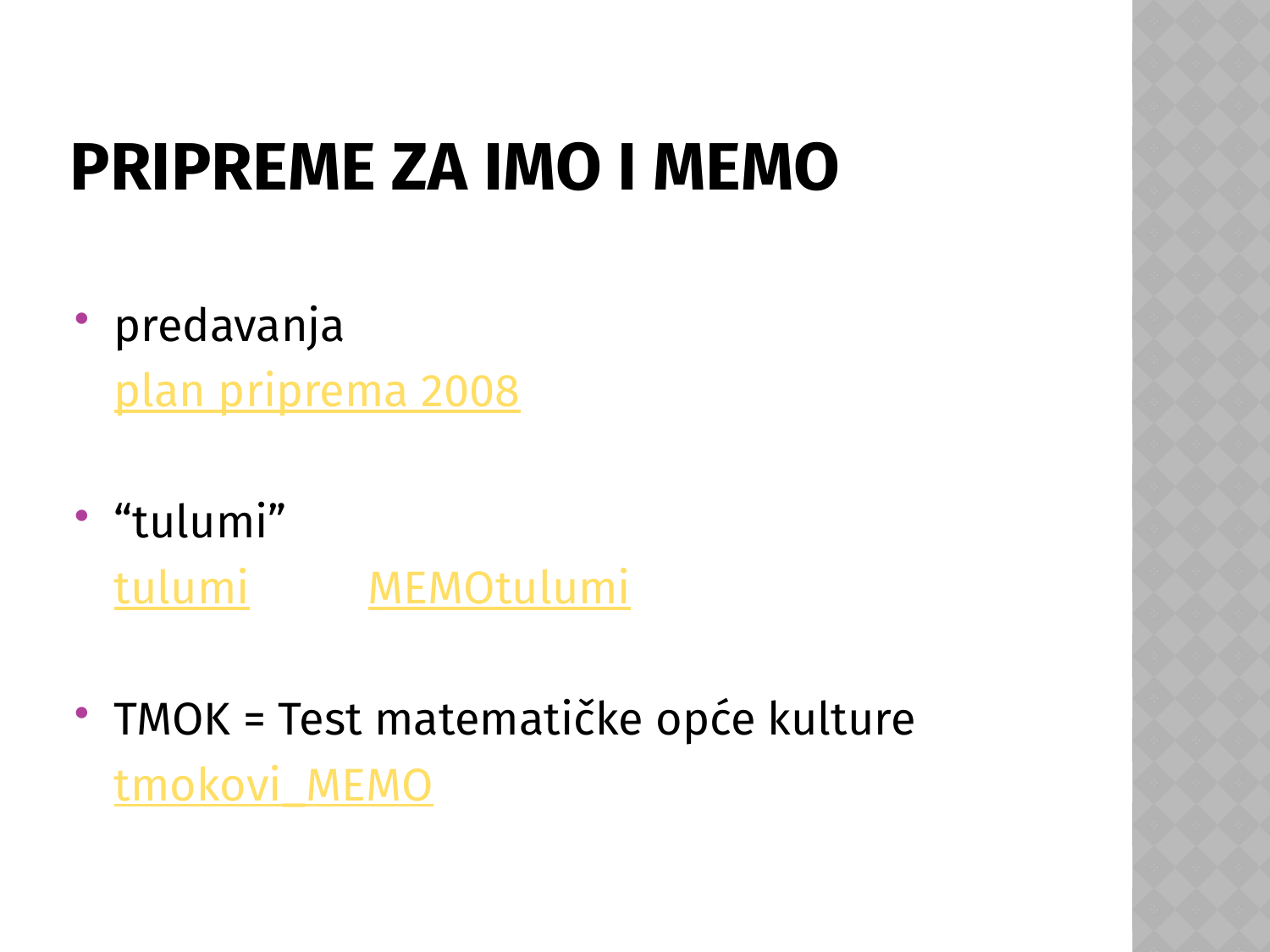

# Pripreme za IMO i MEMO

predavanja
	plan priprema 2008

“tulumi”
	tulumi	MEMOtulumi

TMOK = Test matematičke opće kulture
	tmokovi_MEMO